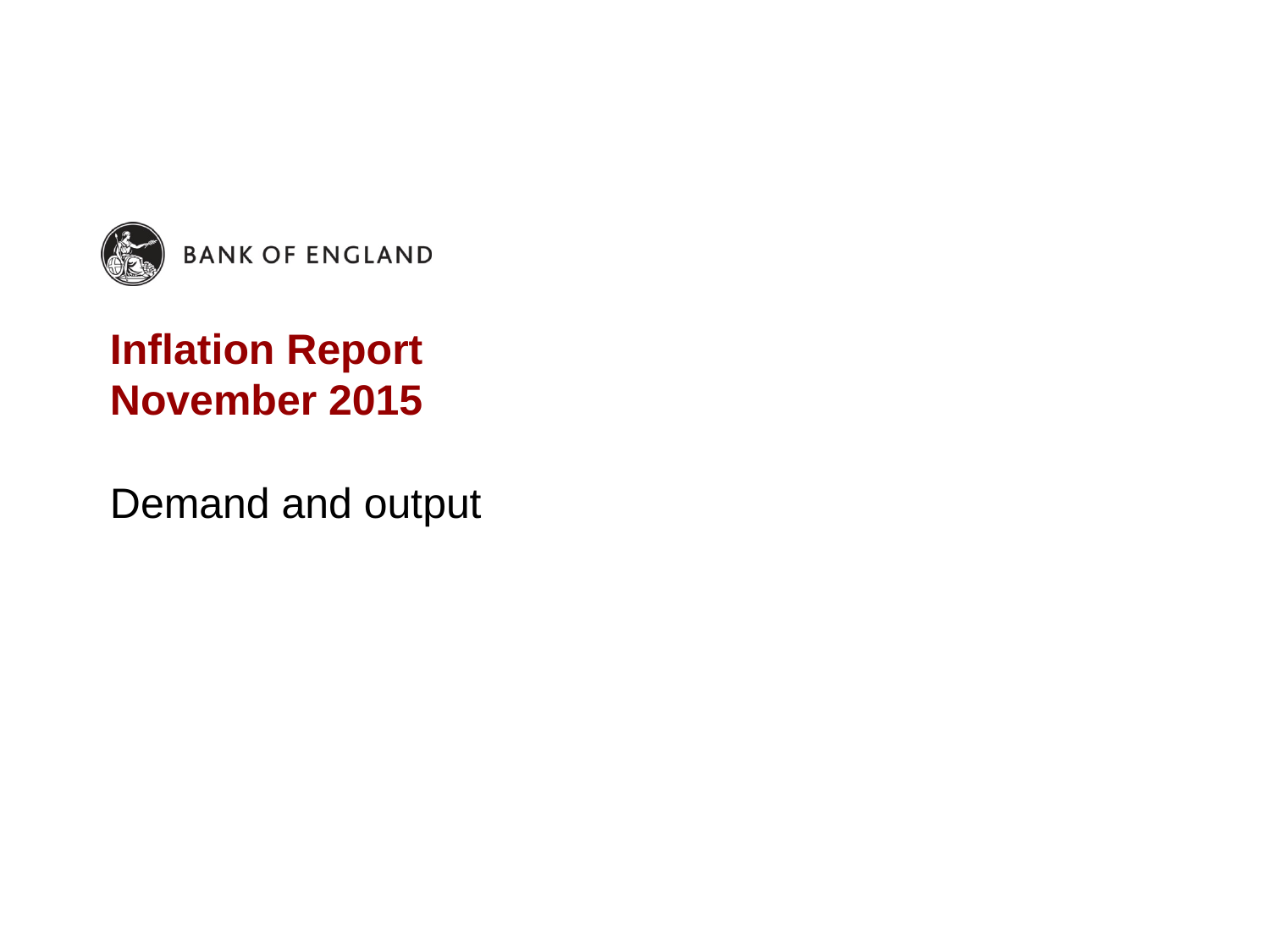

# Inflation Report November 2015
Demand and output